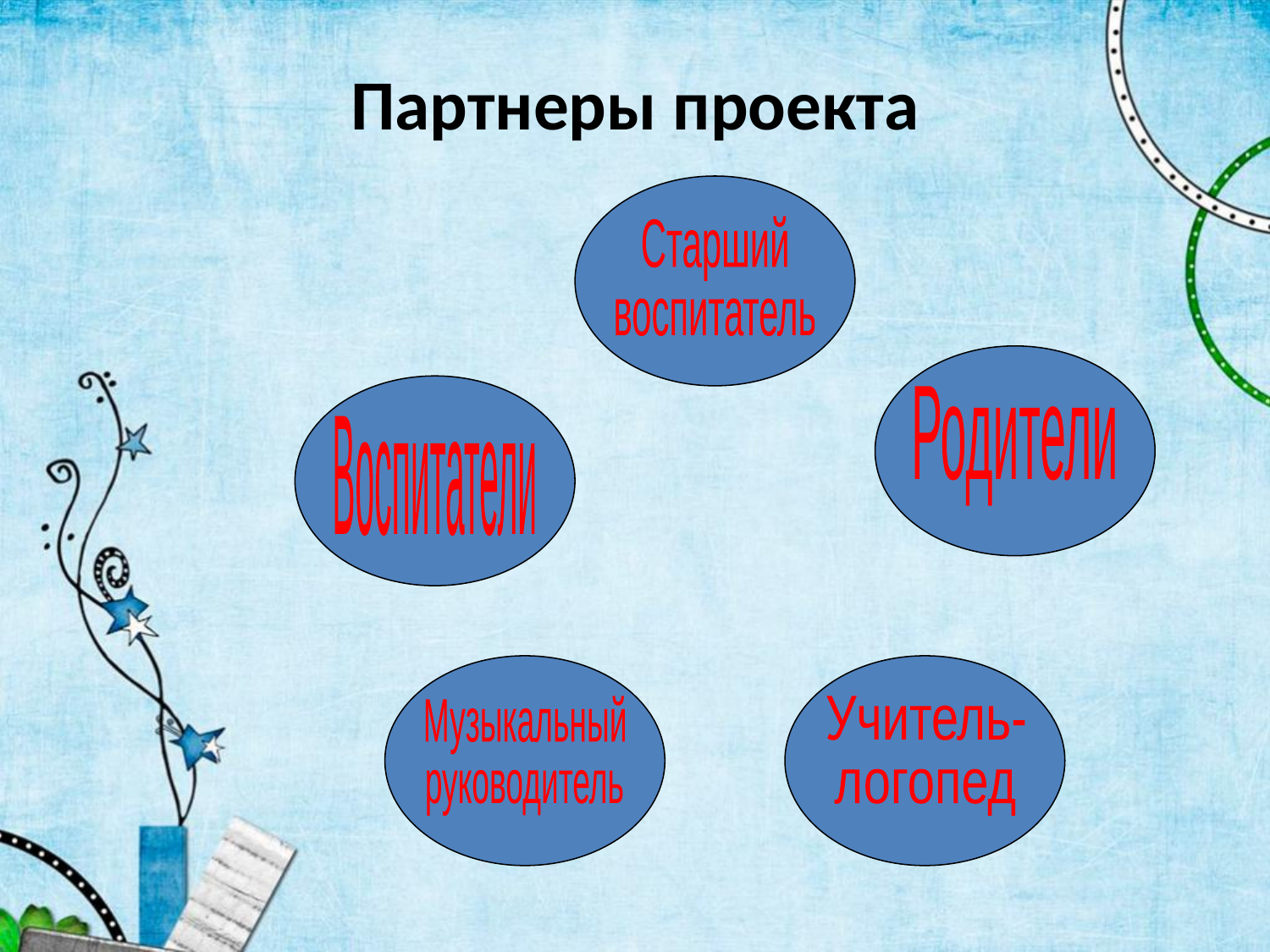

# Партнеры проекта

Старший
воспитатель

Родители
Воспитатели

Музыкальный
руководитель
Учитель-
логопед